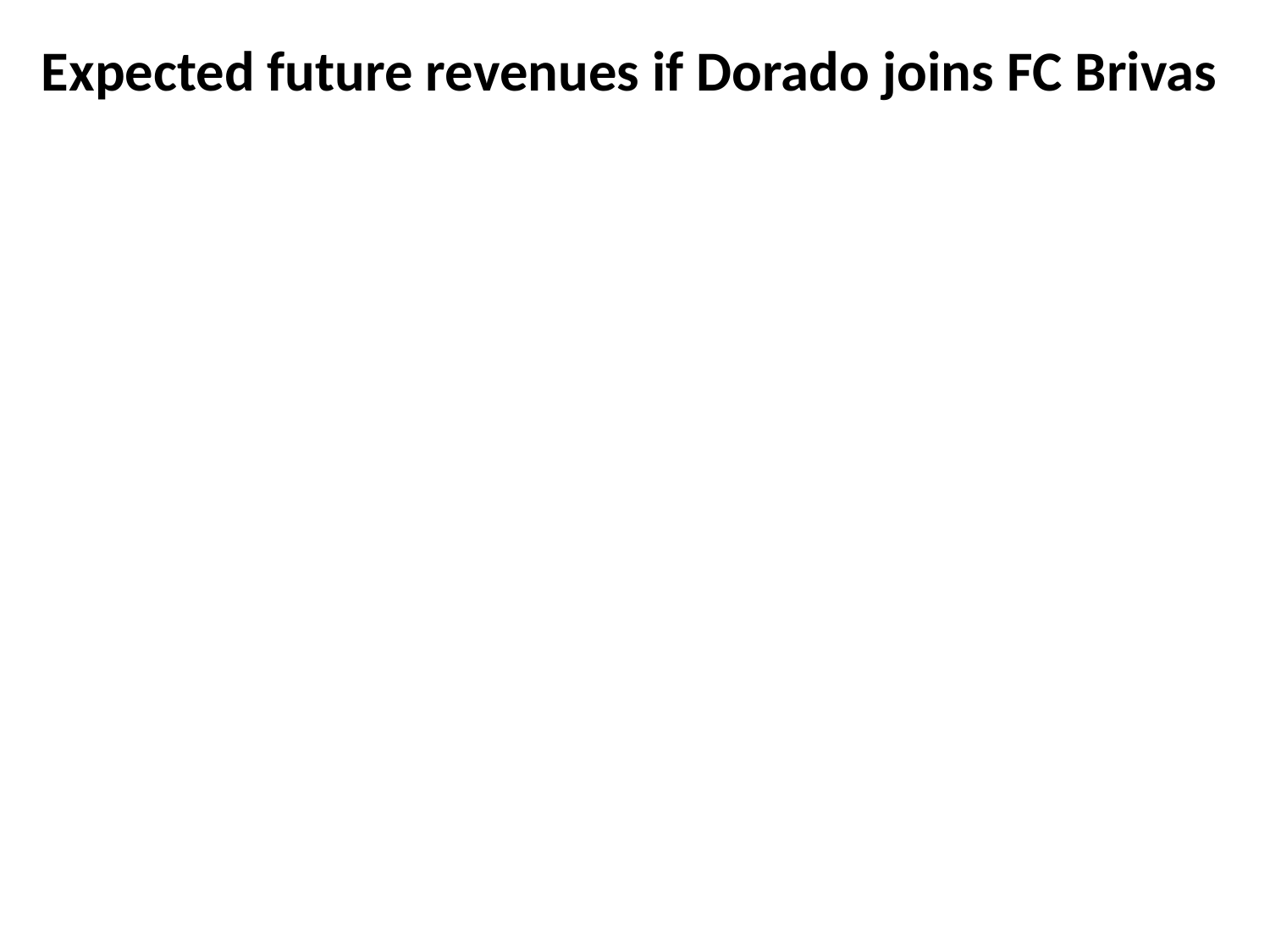

Expected future revenues if Dorado joins FC Brivas